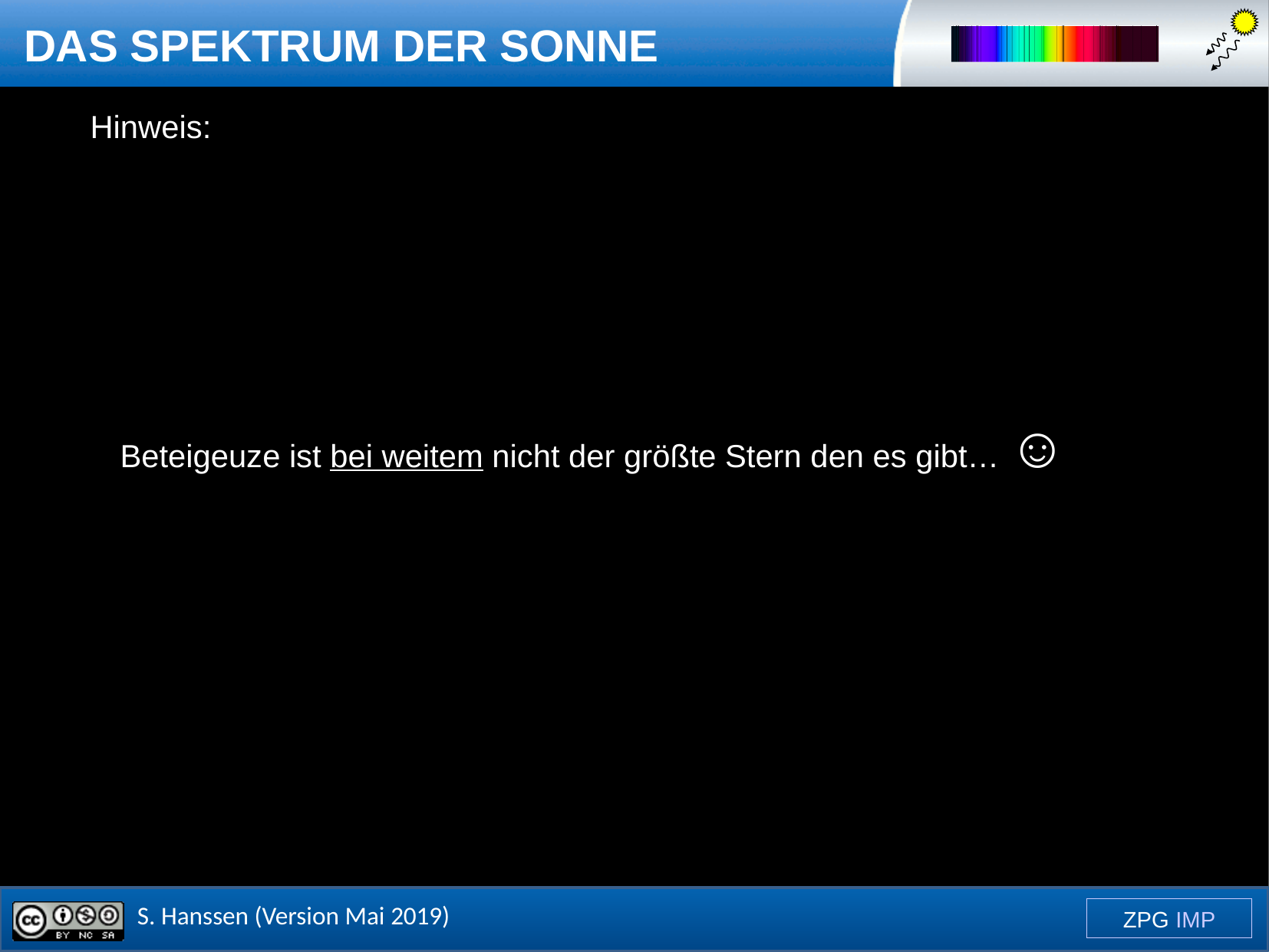

Hinweis:
Beteigeuze ist bei weitem nicht der größte Stern den es gibt… ☺